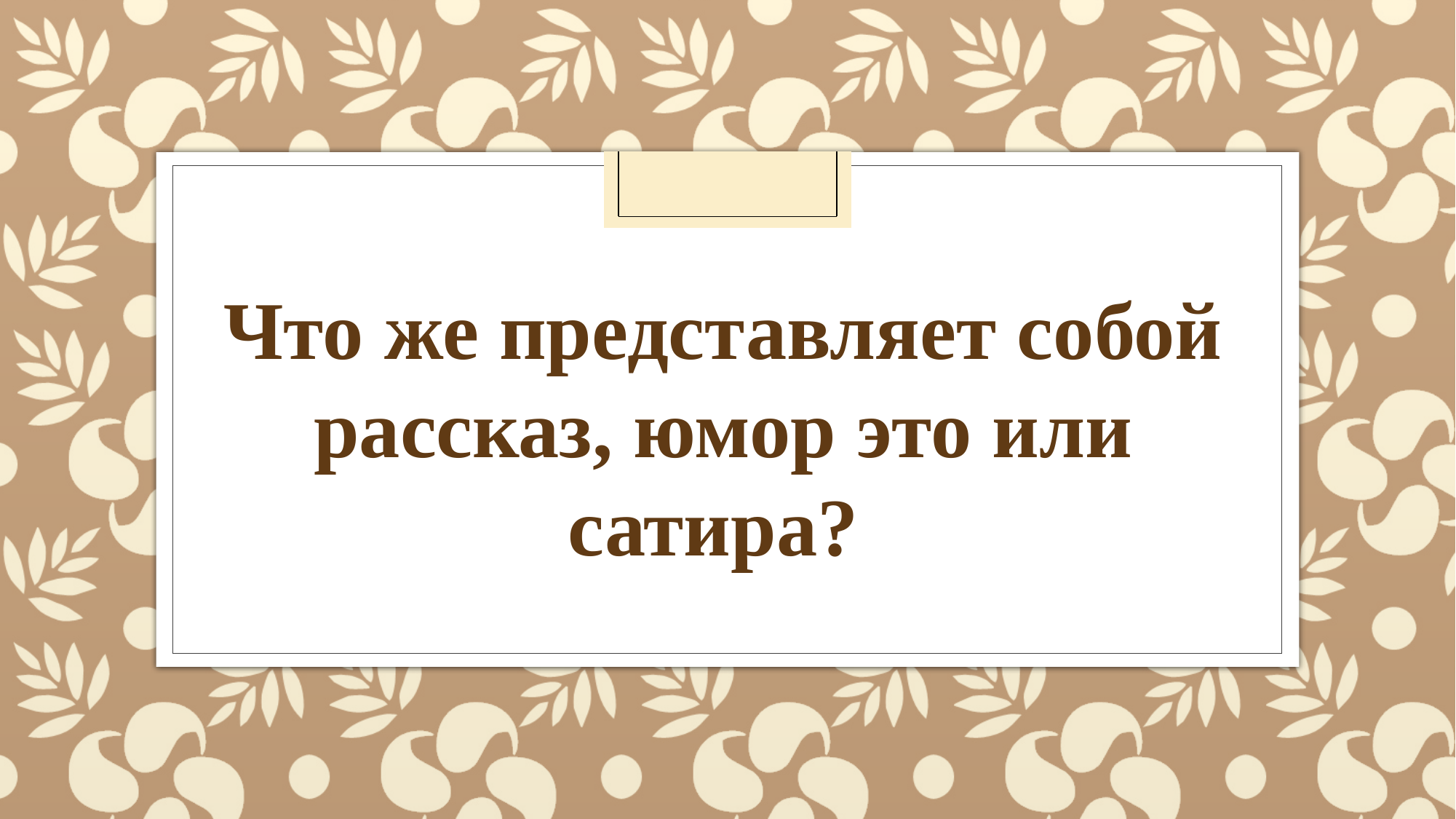

Что же представляет собой рассказ, юмор это или сатира?